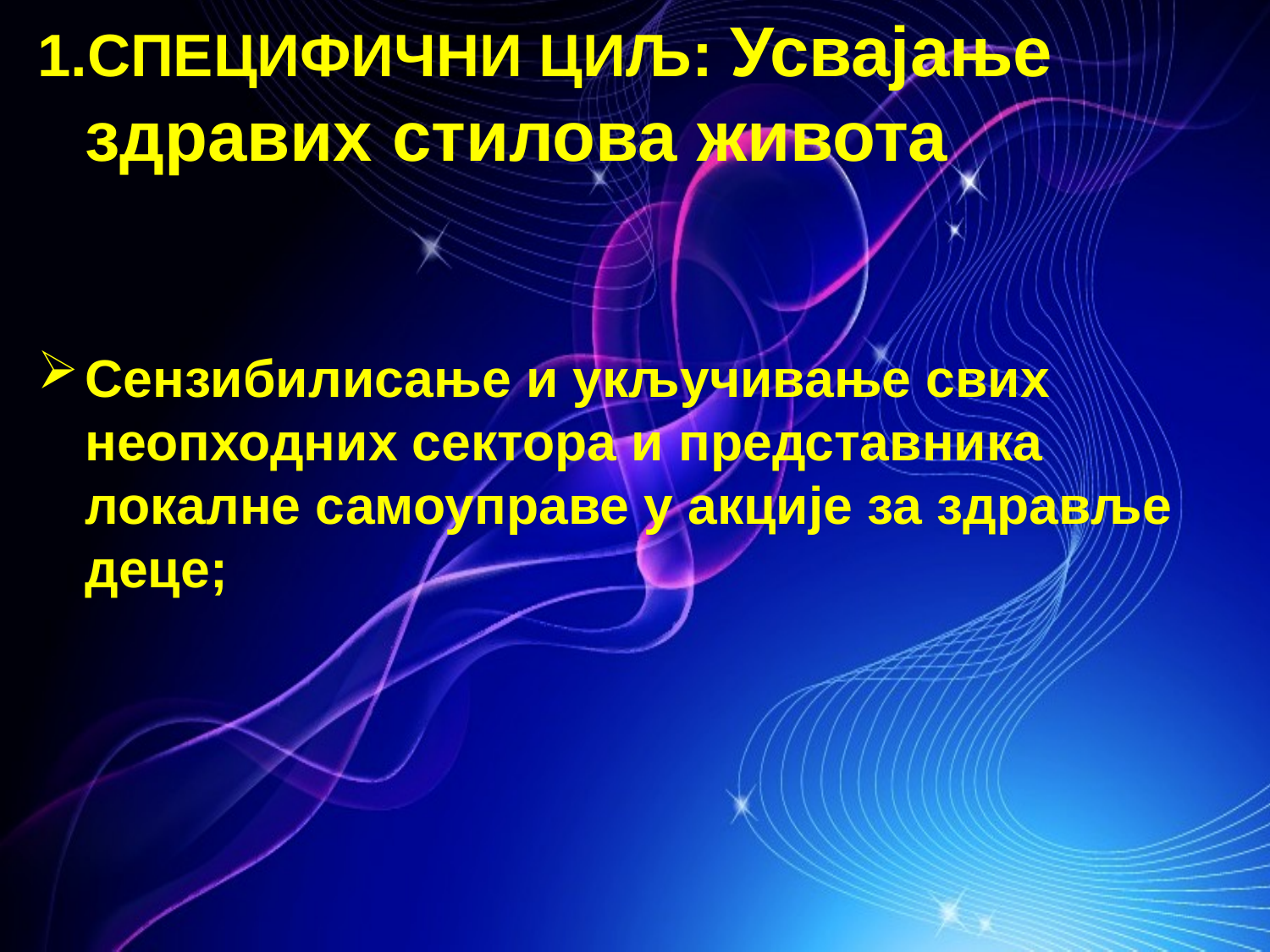

СПЕЦИФИЧНИ ЦИЉ: Усвајање здравих стилова живота

Сензибилисање и укључивање свих неопходних сектора и представника локалне самоуправе у акције за здравље деце;